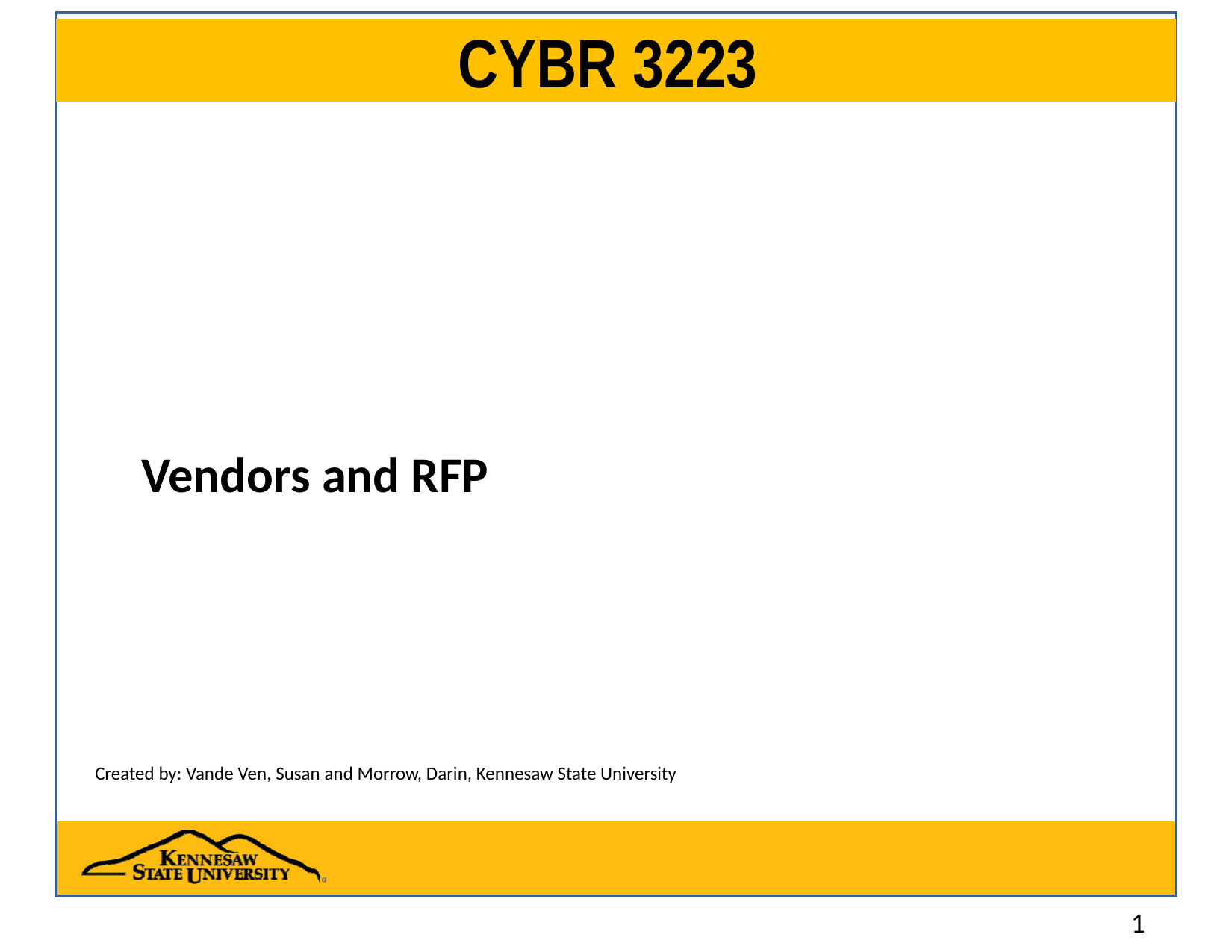

# CYBR 3223
Vendors and RFP
Created by: Vande Ven, Susan and Morrow, Darin, Kennesaw State University